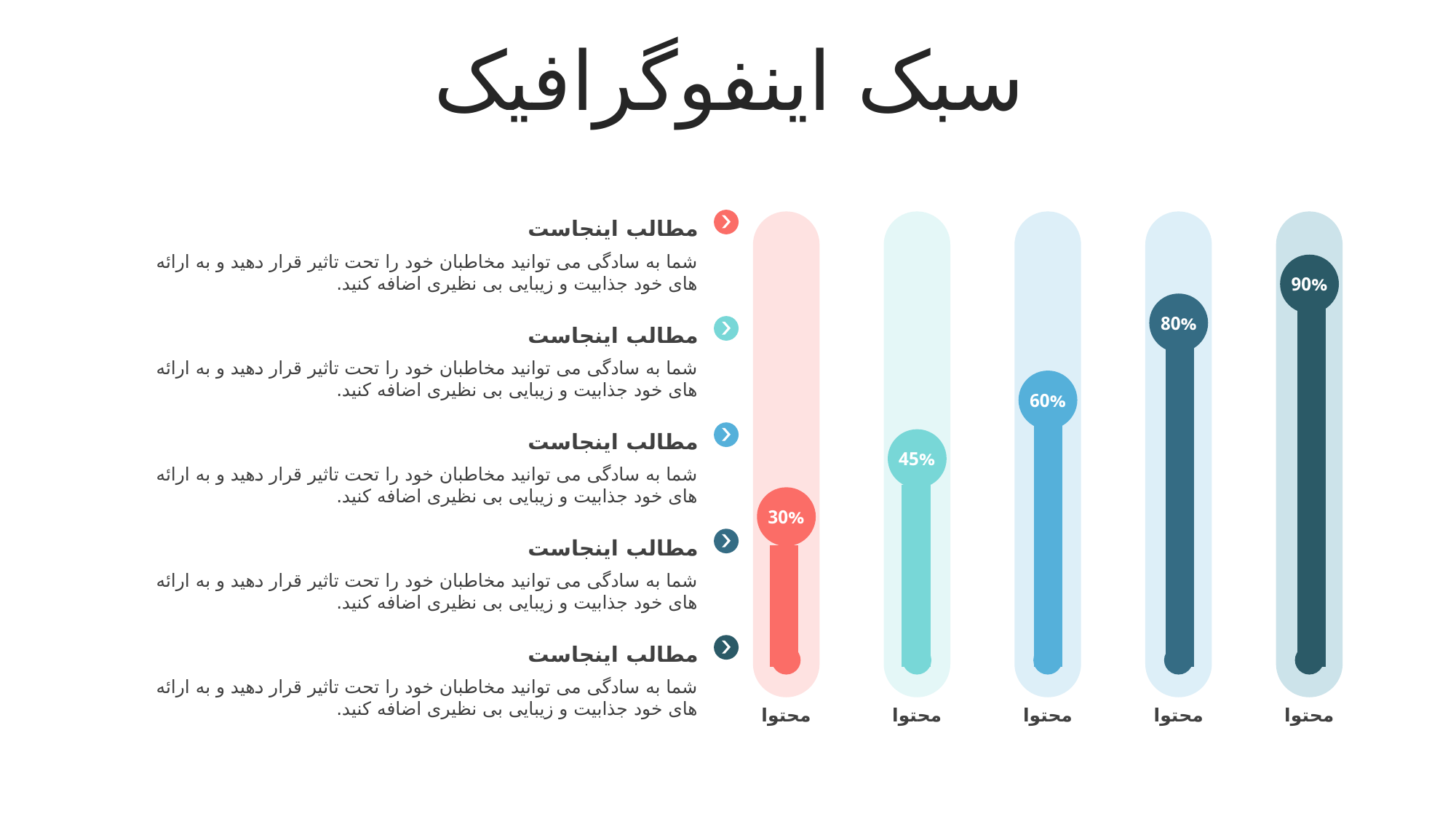

سبک اینفوگرافیک
مطالب اینجاست
شما به سادگی می توانید مخاطبان خود را تحت تاثیر قرار دهید و به ارائه های خود جذابیت و زیبایی بی نظیری اضافه کنید.

### Chart

| Category |  |
|---|---|
90%

80%

مطالب اینجاست
شما به سادگی می توانید مخاطبان خود را تحت تاثیر قرار دهید و به ارائه های خود جذابیت و زیبایی بی نظیری اضافه کنید.

60%
مطالب اینجاست
شما به سادگی می توانید مخاطبان خود را تحت تاثیر قرار دهید و به ارائه های خود جذابیت و زیبایی بی نظیری اضافه کنید.

45%

30%
مطالب اینجاست
شما به سادگی می توانید مخاطبان خود را تحت تاثیر قرار دهید و به ارائه های خود جذابیت و زیبایی بی نظیری اضافه کنید.

مطالب اینجاست
شما به سادگی می توانید مخاطبان خود را تحت تاثیر قرار دهید و به ارائه های خود جذابیت و زیبایی بی نظیری اضافه کنید.

محتوا
محتوا
محتوا
محتوا
محتوا